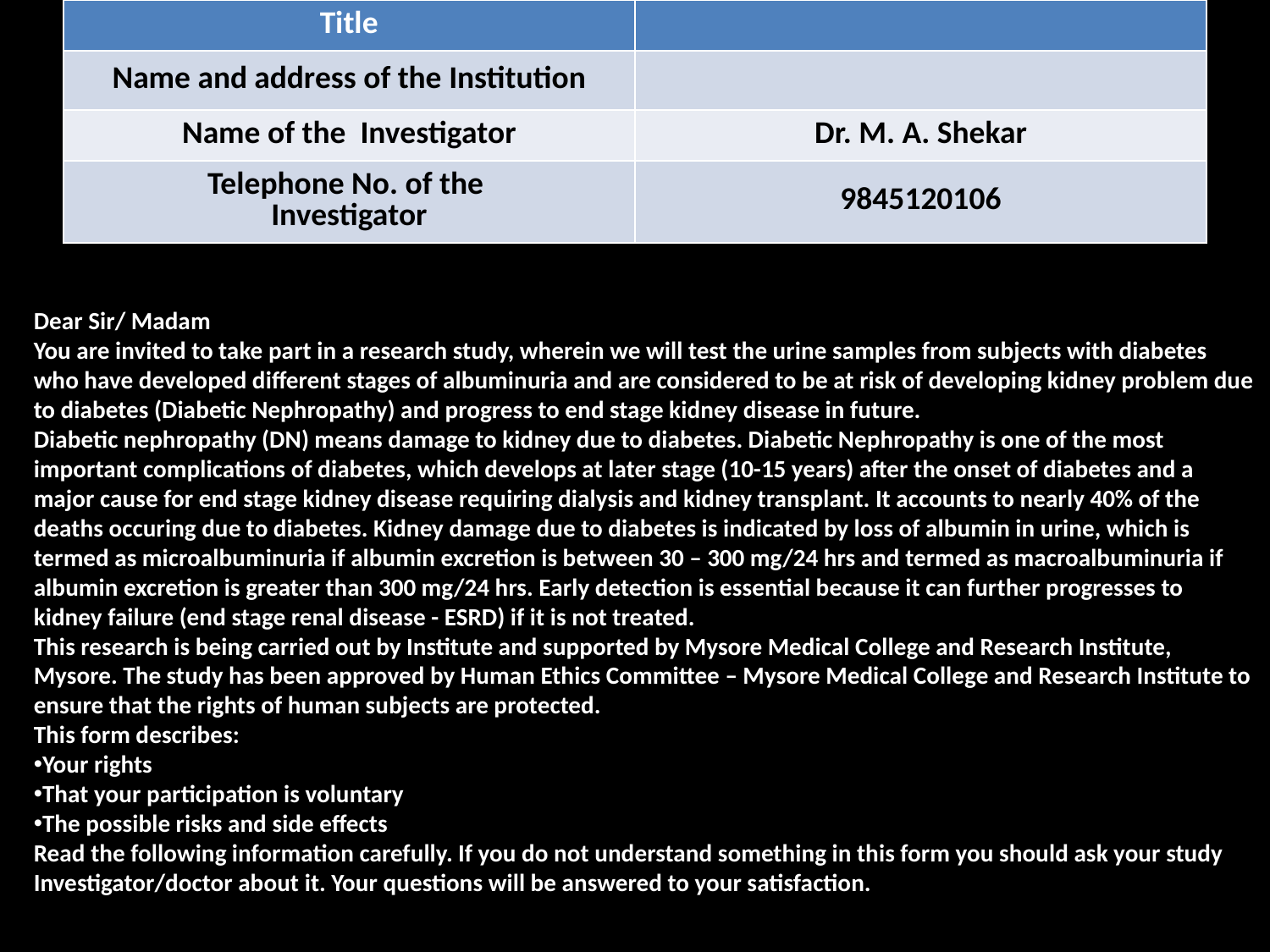

| Title |  |
| --- | --- |
| Name and address of the Institution |  |
| Name of the Investigator | Dr. M. A. Shekar |
| Telephone No. of the Investigator | 9845120106 |
#
Dear Sir/ Madam
You are invited to take part in a research study, wherein we will test the urine samples from subjects with diabetes who have developed different stages of albuminuria and are considered to be at risk of developing kidney problem due to diabetes (Diabetic Nephropathy) and progress to end stage kidney disease in future.
Diabetic nephropathy (DN) means damage to kidney due to diabetes. Diabetic Nephropathy is one of the most important complications of diabetes, which develops at later stage (10-15 years) after the onset of diabetes and a major cause for end stage kidney disease requiring dialysis and kidney transplant. It accounts to nearly 40% of the deaths occuring due to diabetes. Kidney damage due to diabetes is indicated by loss of albumin in urine, which is termed as microalbuminuria if albumin excretion is between 30 – 300 mg/24 hrs and termed as macroalbuminuria if albumin excretion is greater than 300 mg/24 hrs. Early detection is essential because it can further progresses to kidney failure (end stage renal disease - ESRD) if it is not treated.
This research is being carried out by Institute and supported by Mysore Medical College and Research Institute, Mysore. The study has been approved by Human Ethics Committee – Mysore Medical College and Research Institute to ensure that the rights of human subjects are protected.
This form describes:
Your rights
That your participation is voluntary
The possible risks and side effects
Read the following information carefully. If you do not understand something in this form you should ask your study Investigator/doctor about it. Your questions will be answered to your satisfaction.